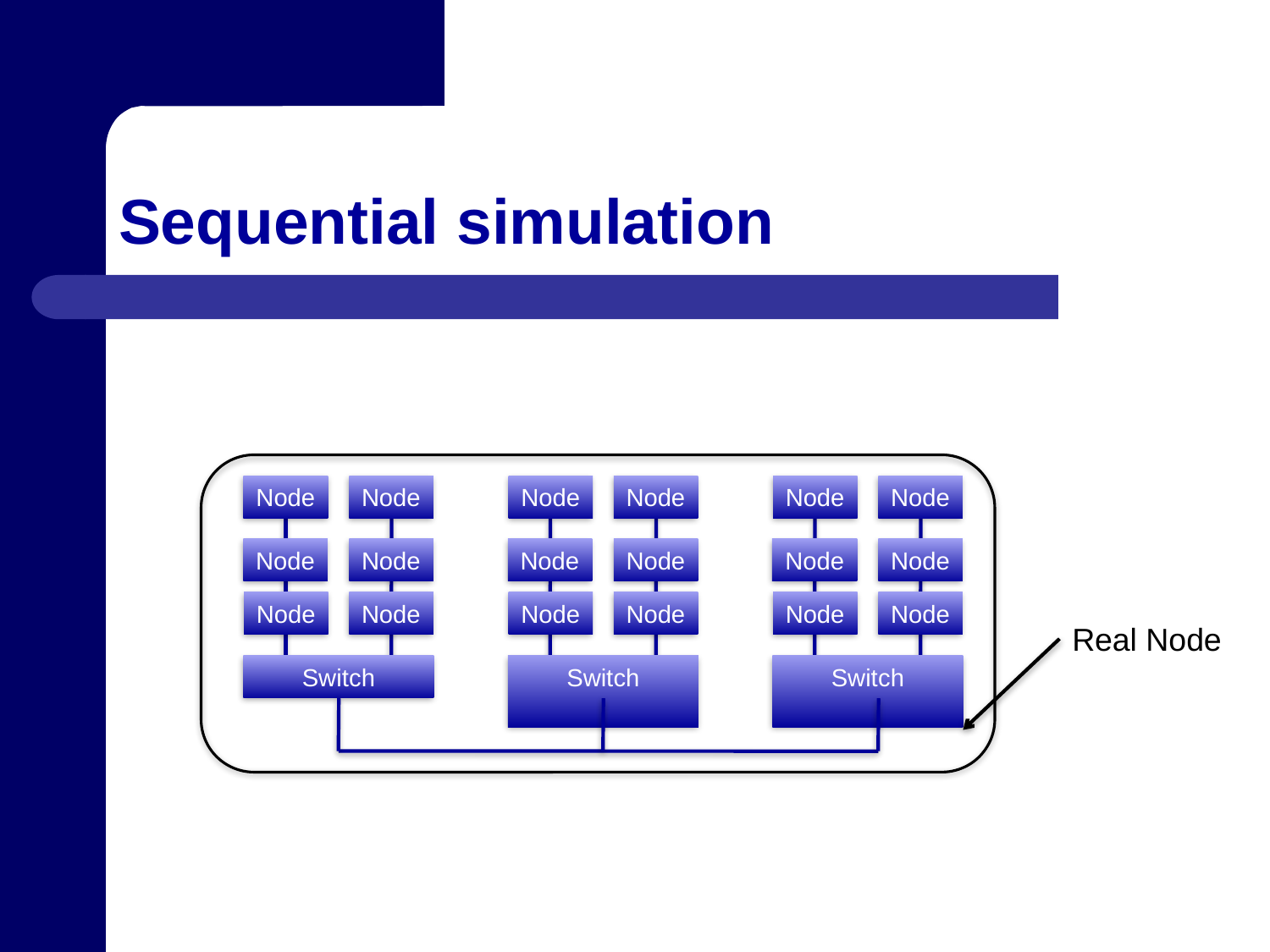

# Sequential simulation

Node
Node
Node
Node
Node
Node
Node
Node
Node
Node
Node
Node
Node
Node
Node
Node
Node
Node
Real Node
Switch
Switch

Switch